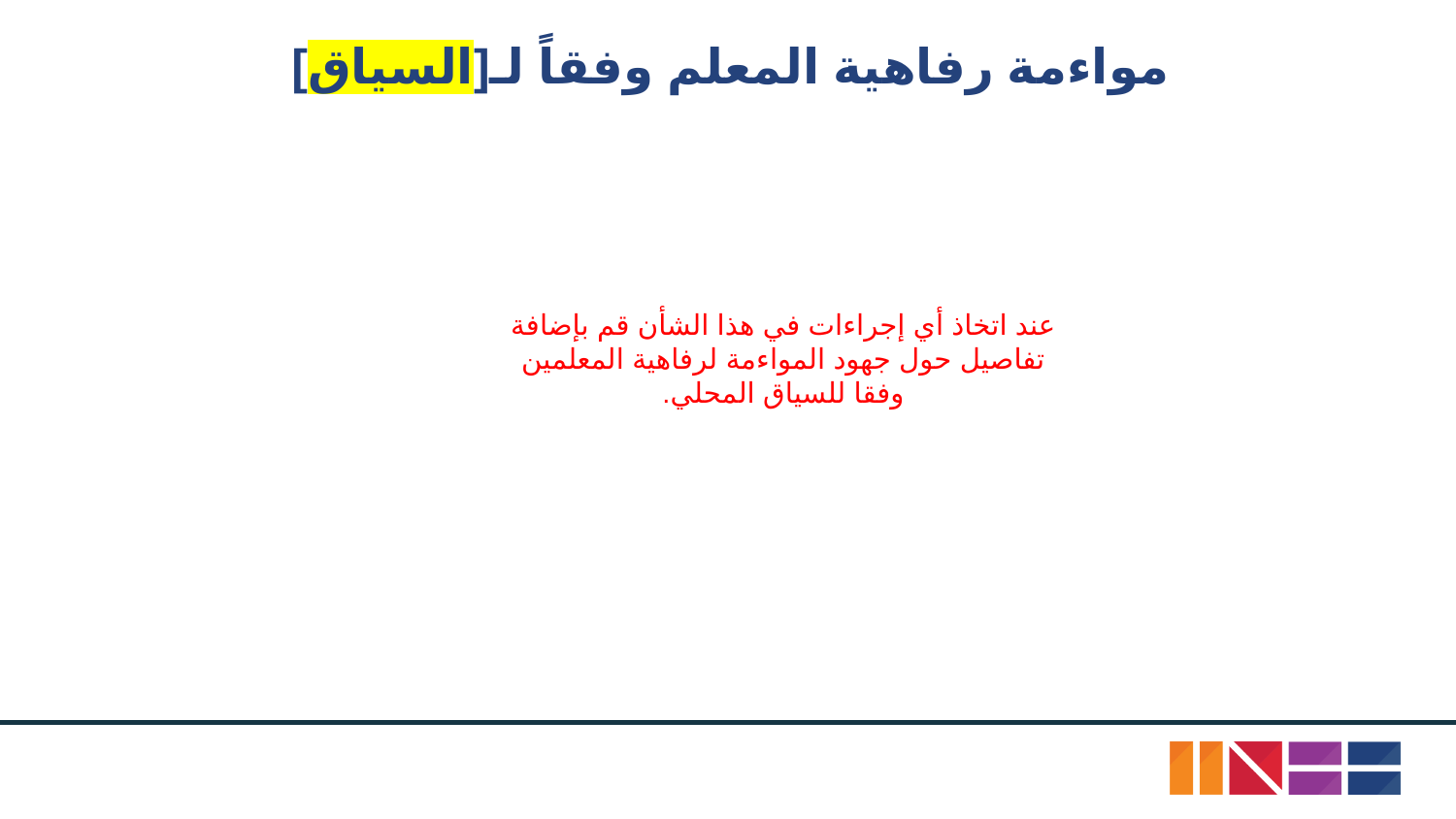

# مواءمة رفاهية المعلم وفقاً لـ[السياق]
عند اتخاذ أي إجراءات في هذا الشأن قم بإضافة تفاصيل حول جهود المواءمة لرفاهية المعلمين وفقا للسياق المحلي.